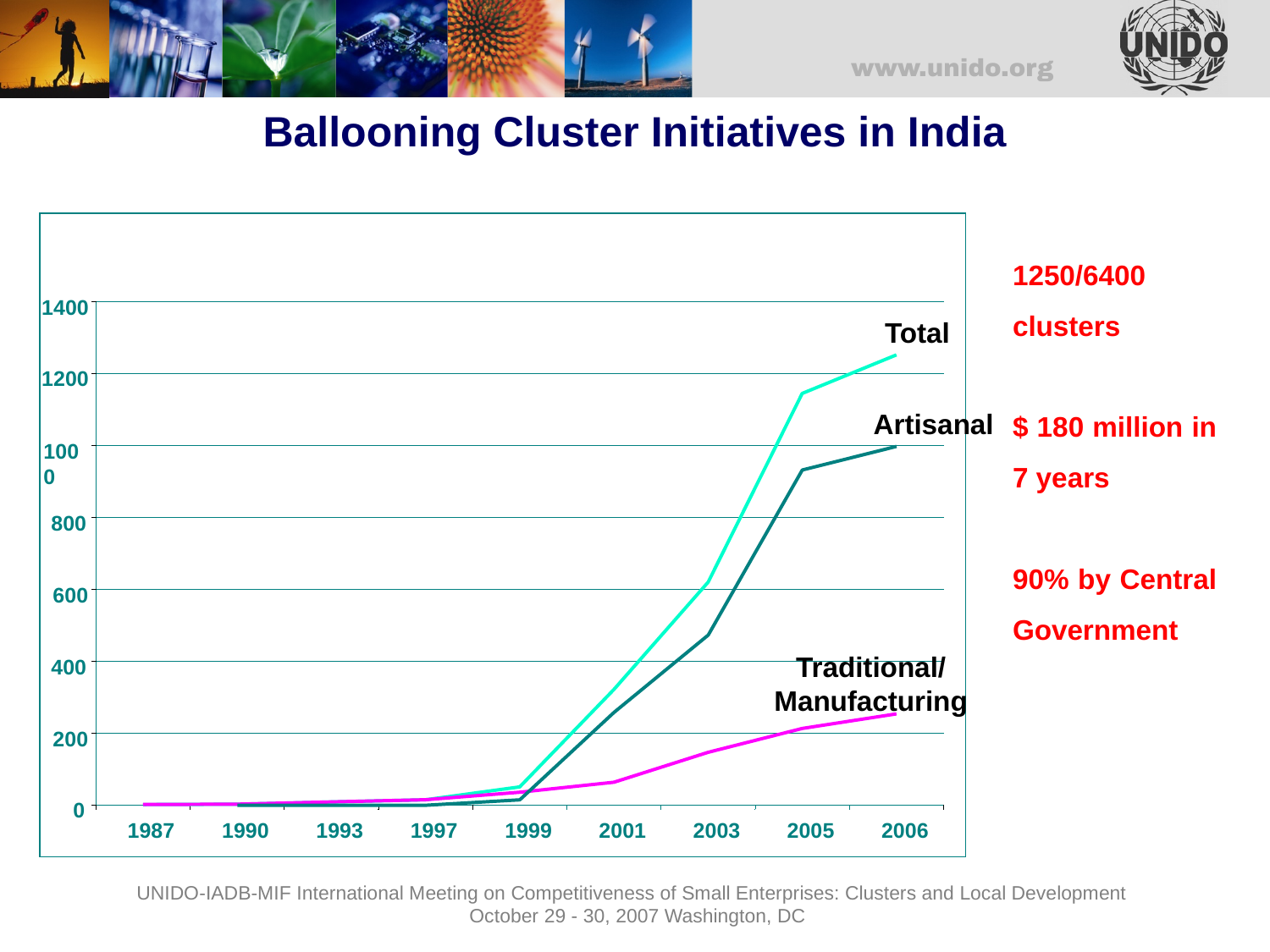

Ballooning Cluster Initiatives in India

1400

Total

1200

Artisanal

1000

800

600

Traditional/
Manufacturing
400

200

0

1987
1990
1993
1997
1999
2001
2003
2005
2006
1250/6400 clusters

$ 180 million in 7 years

90% by Central Government